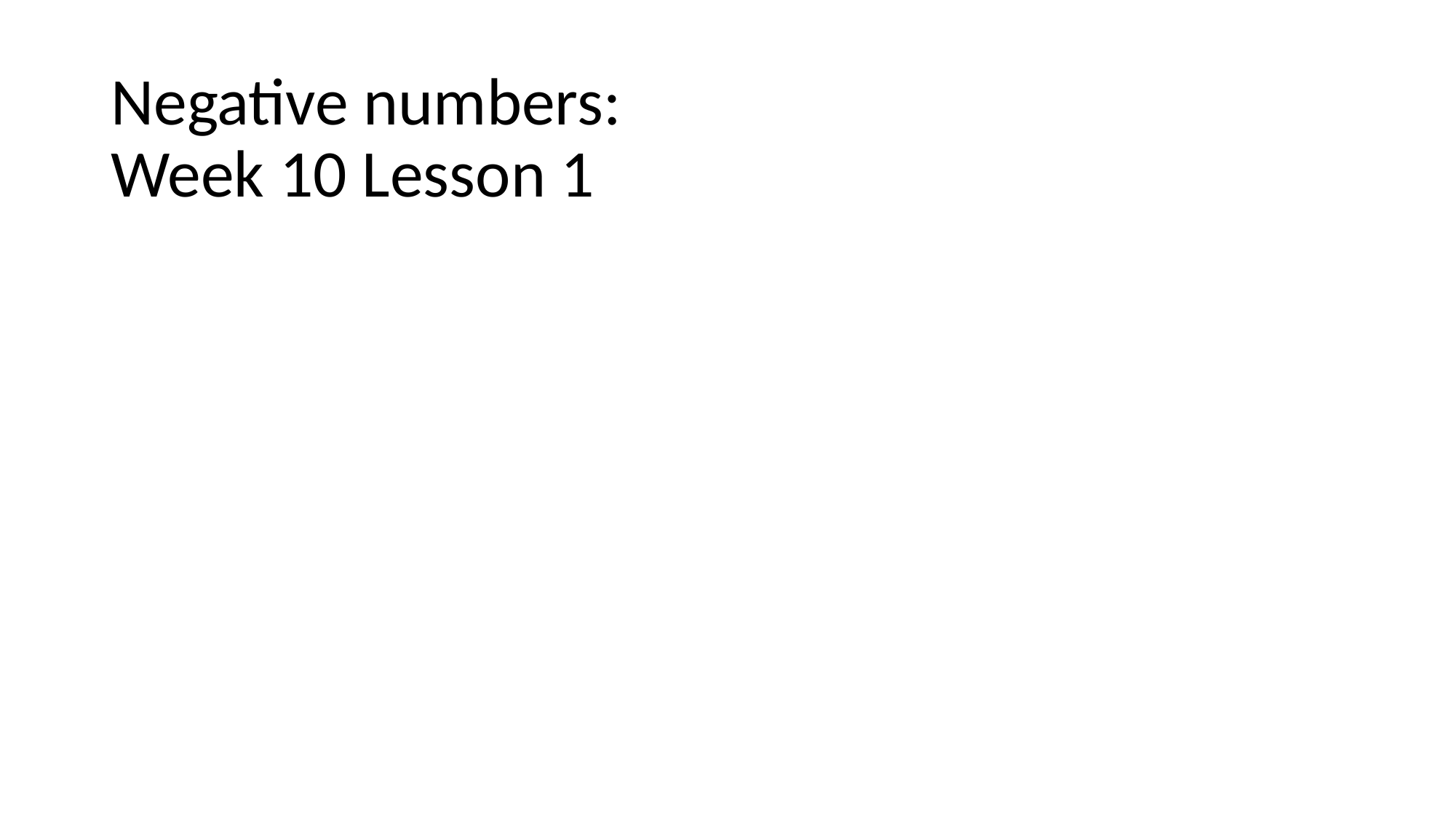

# Negative numbers: Week 10 Lesson 1